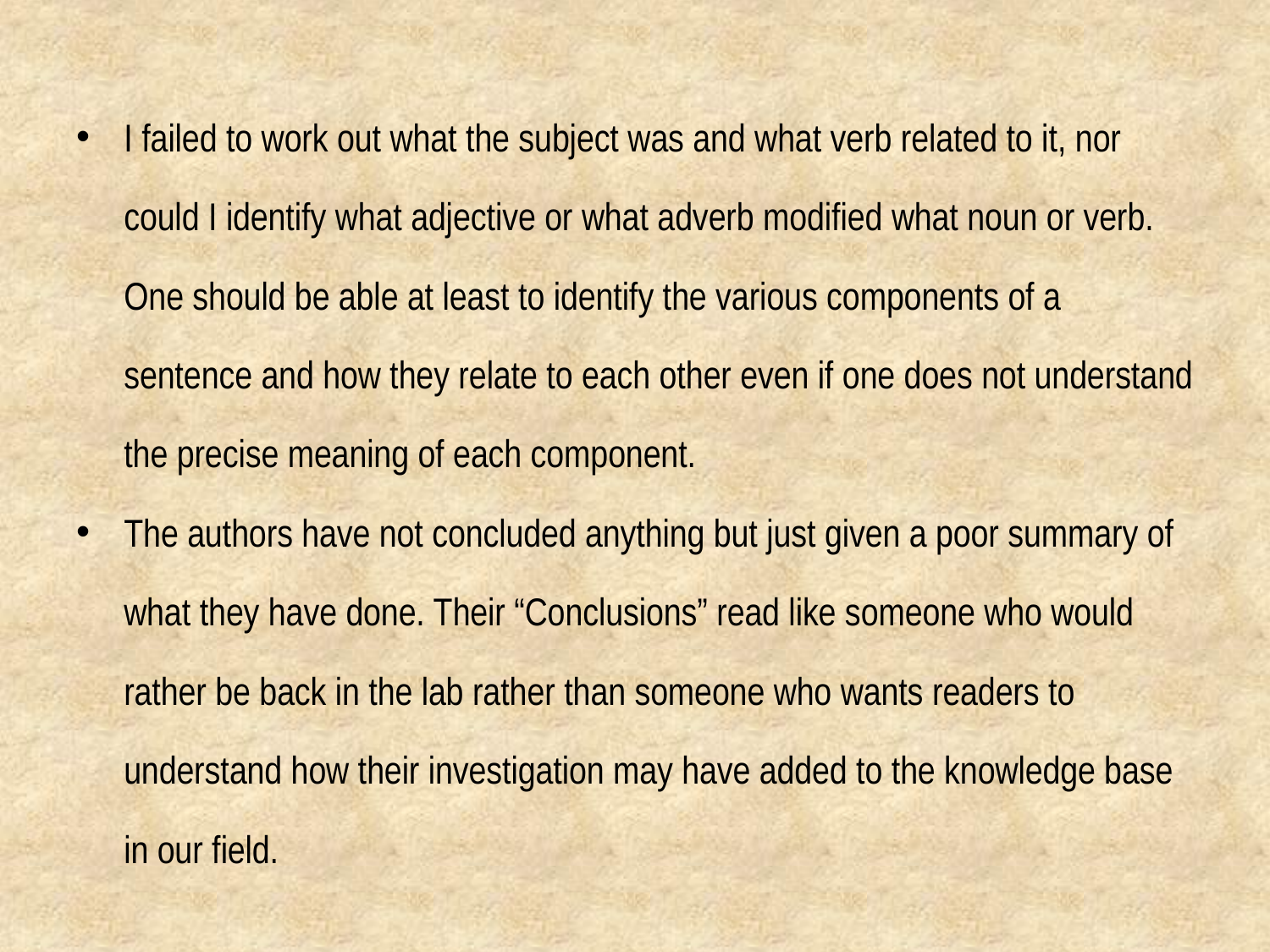

I failed to work out what the subject was and what verb related to it, nor could I identify what adjective or what adverb modified what noun or verb. One should be able at least to identify the various components of a sentence and how they relate to each other even if one does not understand the precise meaning of each component.
The authors have not concluded anything but just given a poor summary of what they have done. Their “Conclusions” read like someone who would rather be back in the lab rather than someone who wants readers to understand how their investigation may have added to the knowledge base in our field.